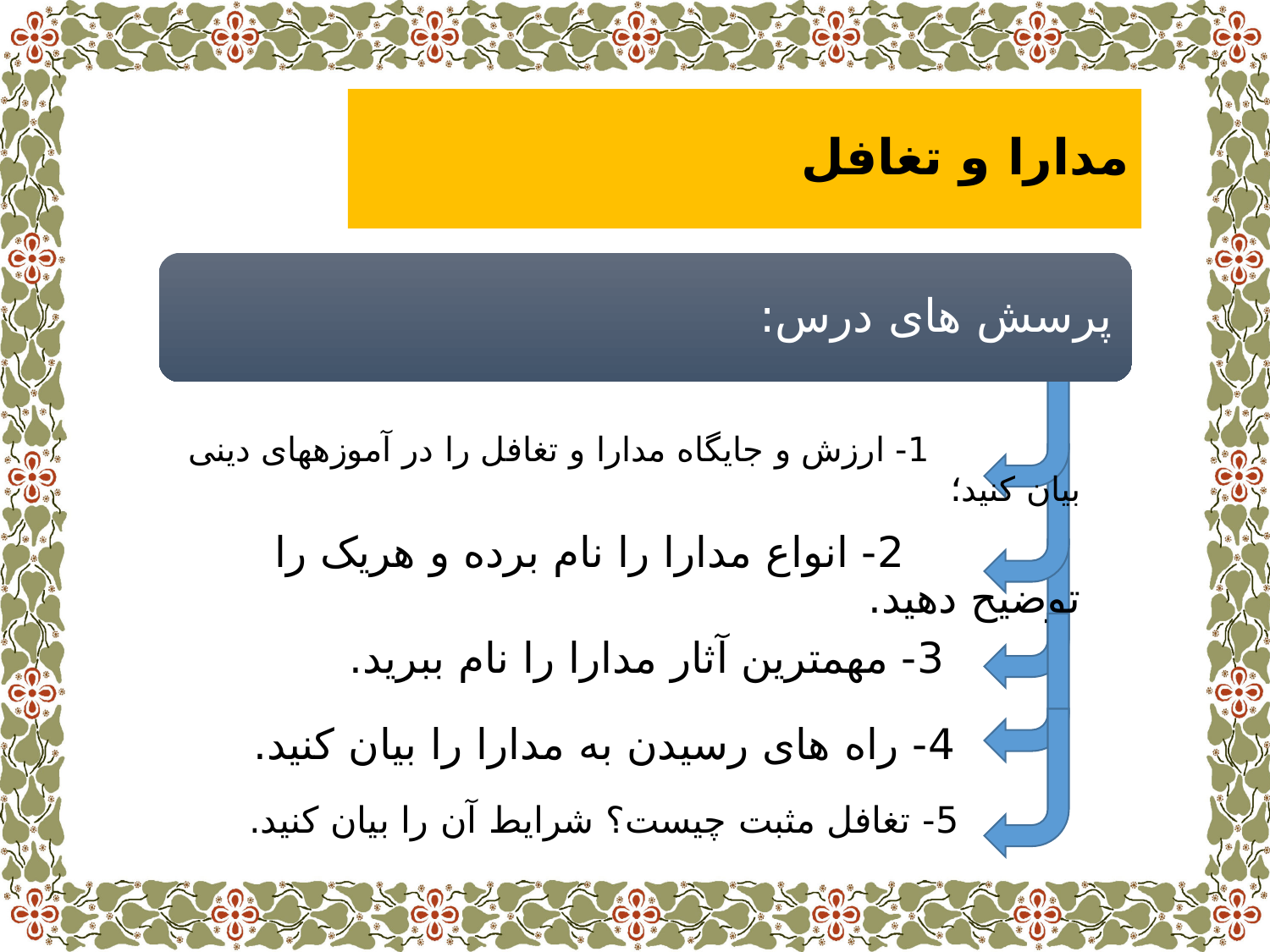

ابعاد وجودی انسان
مدارا و تغافل
پرسش های درس:

# 1- ارزش و جایگاه مدارا و تغافل را در آموزههای دینی بیان کنید؛

             2- انواع مدارا را نام برده و هریک را توضیح دهید.

  3- مهمترین آثار مدارا را نام ببرید.
  4- راه های رسیدن به مدارا را بیان کنید.

  5- تغافل مثبت چیست؟ شرایط آن را بیان کنید.